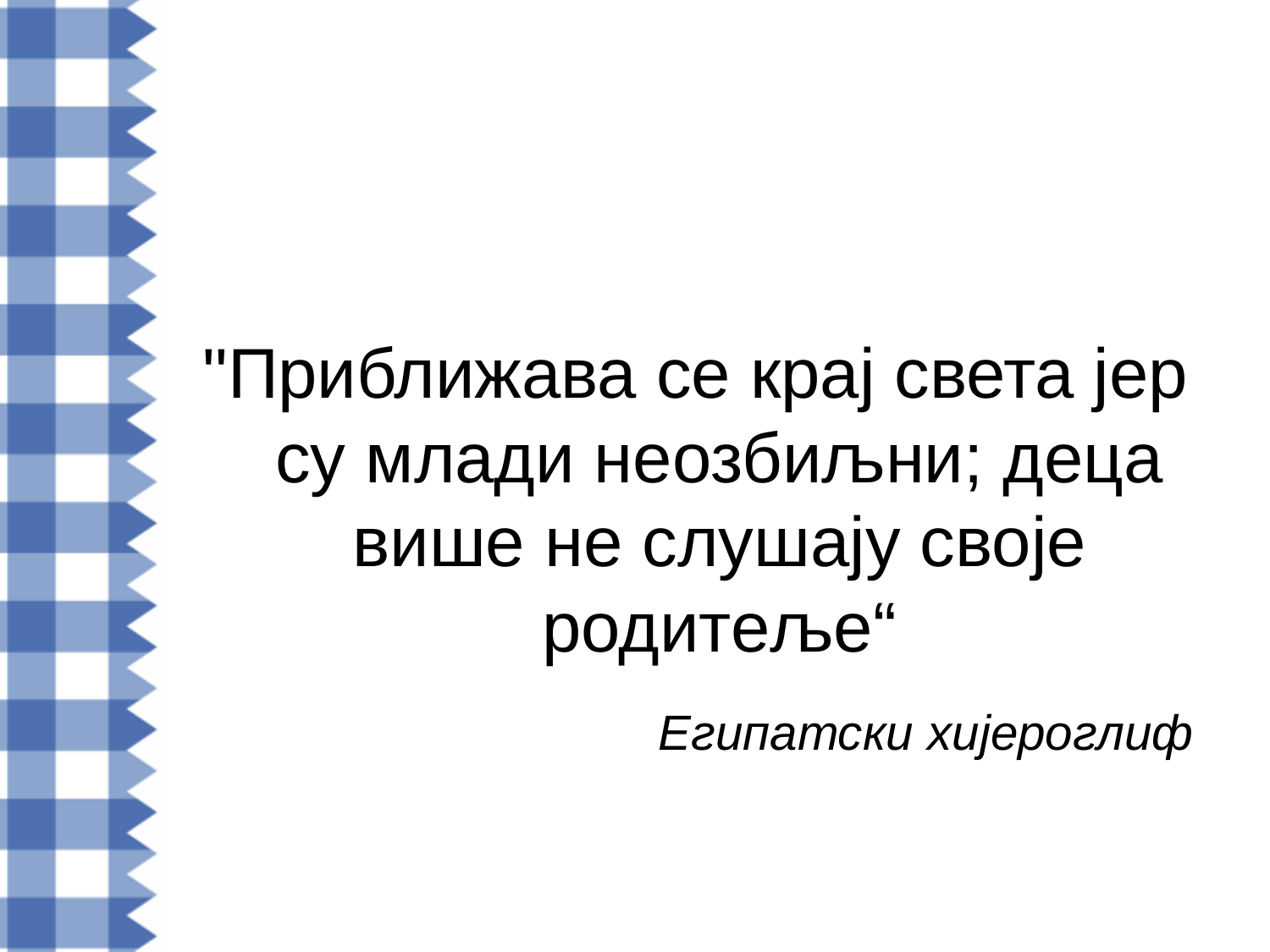

#

"Приближава се крај света јер су млади неозбиљни; деца више не слушају своје родитеље“
			Египатски хијероглиф